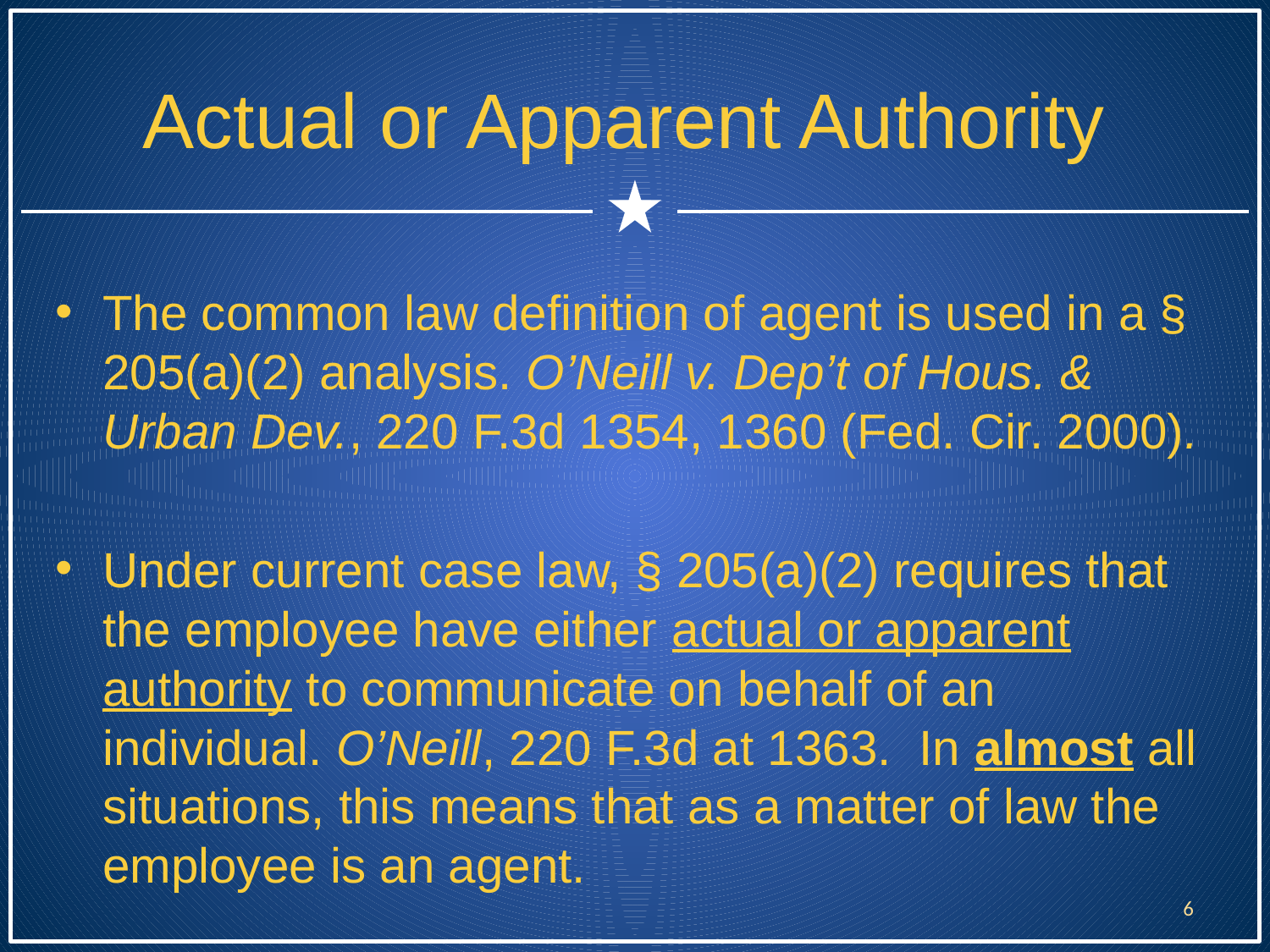

# Actual or Apparent Authority
The common law definition of agent is used in a § 205(a)(2) analysis. O’Neill v. Dep’t of Hous. & Urban Dev., 220 F.3d 1354, 1360 (Fed. Cir. 2000).

Under current case law, § 205(a)(2) requires that the employee have either actual or apparent authority to communicate on behalf of an individual. O’Neill, 220 F.3d at 1363.  In almost all situations, this means that as a matter of law the employee is an agent.
6